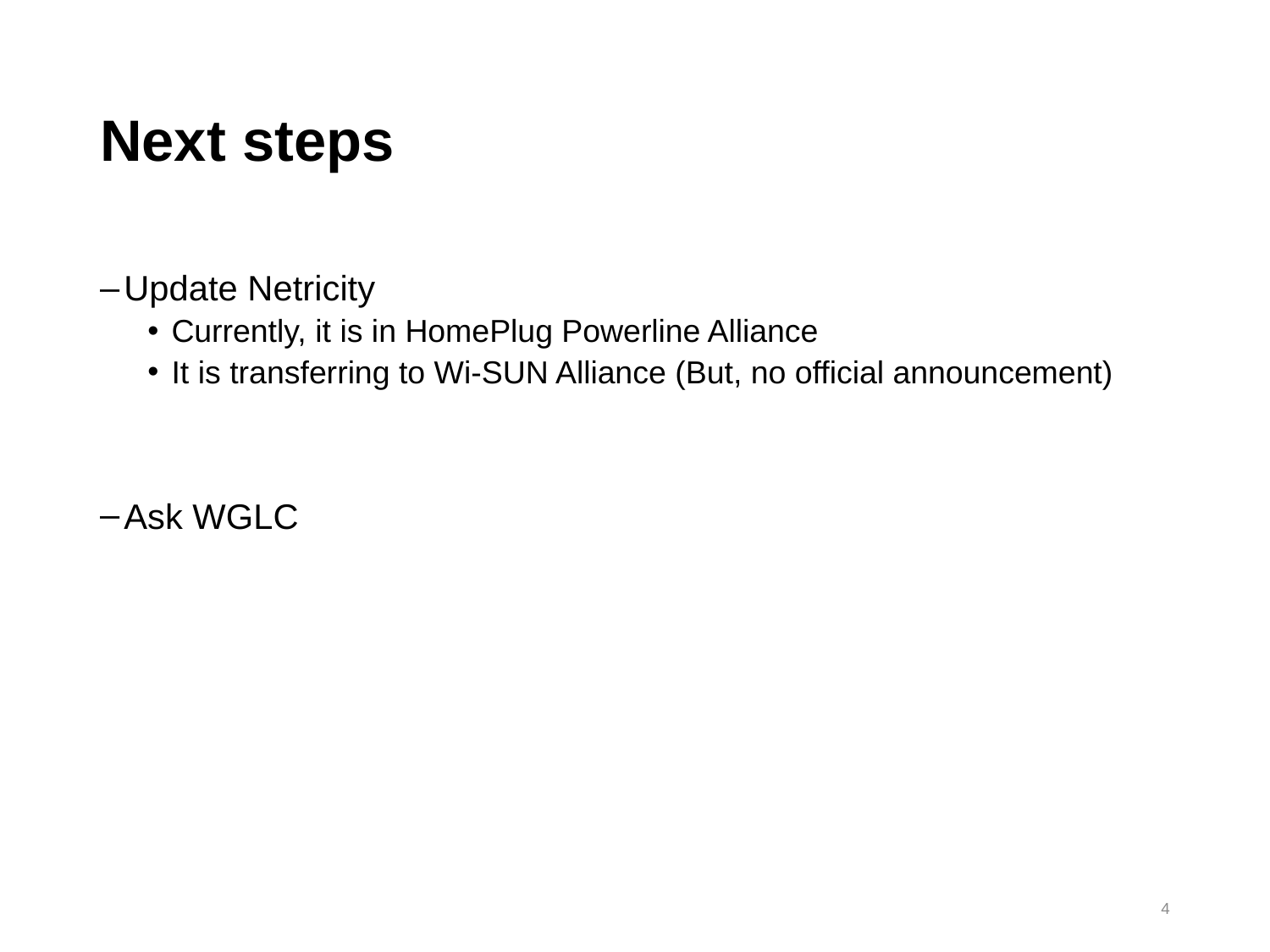

# Next steps

Update Netricity
Currently, it is in HomePlug Powerline Alliance
It is transferring to Wi-SUN Alliance (But, no official announcement)

Ask WGLC

4